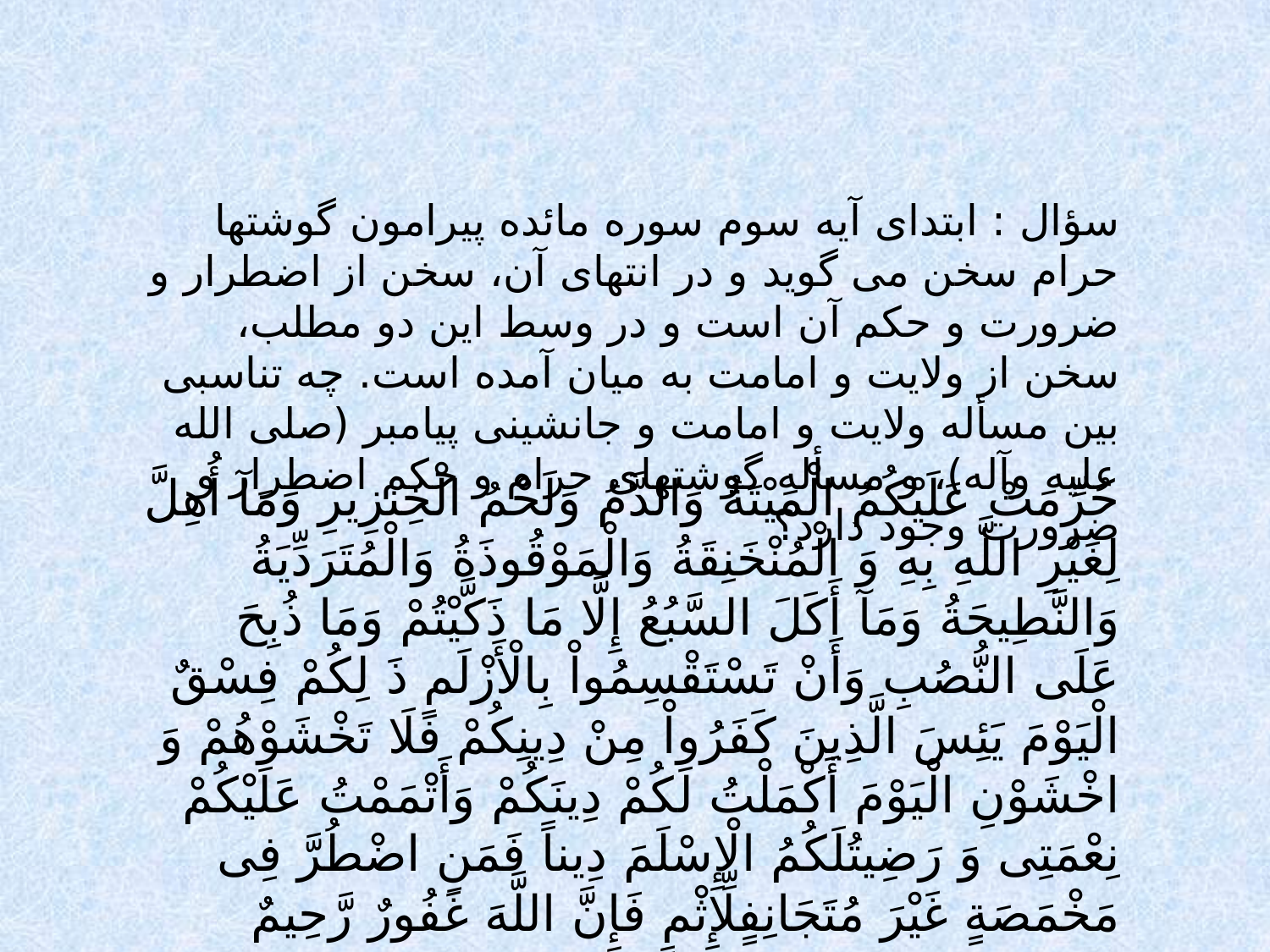

سؤال : ابتداى آيه سوم سوره مائده پيرامون گوشتها حرام سخن مى گويد و در انتهاى آن، سخن از اضطرار و ضرورت و حكم آن است و در وسط اين دو مطلب، سخن از ولايت و امامت به ميان آمده است. چه تناسبى بين مسأله ولايت و امامت و جانشينى پيامبر (صلى الله عليه وآله)، و مسأله گوشتهاى حرام و حكم اضطرار و ضرورت وجود دارد؟
حُرِّمَتْ عَلَيْكُمُ الْمَيْتَةُ وَالدَّمُ وَلَحْمُ الْخِنزِيرِ وَمَآ أُهِلَّ لِغَيْرِ اللَّهِ بِهِ وَ الْمُنْخَنِقَةُ وَالْمَوْقُوذَةُ وَالْمُتَرَدِّيَةُ وَالنَّطِيحَةُ وَمَآ أَكَلَ السَّبُعُ إِلَّا مَا ذَكَّيْتُمْ وَمَا ذُبِحَ عَلَى النُّصُبِ وَأَنْ تَسْتَقْسِمُواْ بِالْأَزْلَمِ ذَ لِكُمْ فِسْقٌ الْيَوْمَ يَئِسَ الَّذِينَ كَفَرُواْ مِنْ دِينِكُمْ فَلَا تَخْشَوْهُمْ وَ اخْشَوْنِ الْيَوْمَ أَكْمَلْتُ لَكُمْ دِينَكُمْ وَأَتْمَمْتُ عَلَيْكُمْ نِعْمَتِى وَ رَضِيتُ‏لَكُمُ الْإِسْلَمَ دِيناً فَمَنِ اضْطُرَّ فِى مَخْمَصَةٍ غَيْرَ مُتَجَانِفٍ‏لِّإِثْمٍ فَإِنَّ اللَّهَ غَفُورٌ رَّحِيمٌ‏